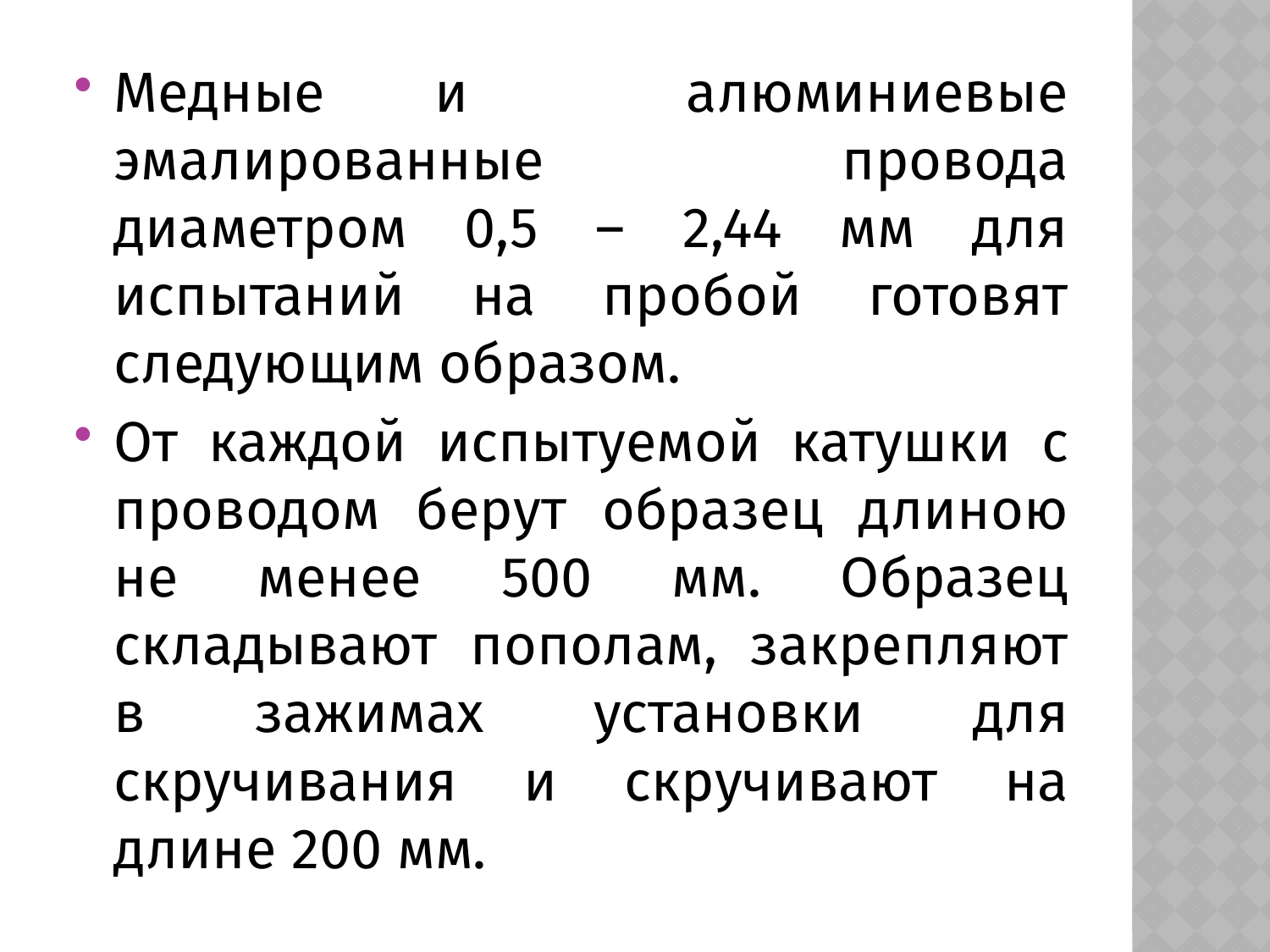

#
Медные и  алюминиевые эмалированные провода диаметром 0,5 – 2,44 мм для испытаний на пробой готовят следующим образом.
От каждой испытуемой катушки с проводом берут образец длиною не менее 500 мм. Образец складывают пополам, закрепляют в зажимах установки для скручивания и скручивают на длине 200 мм.